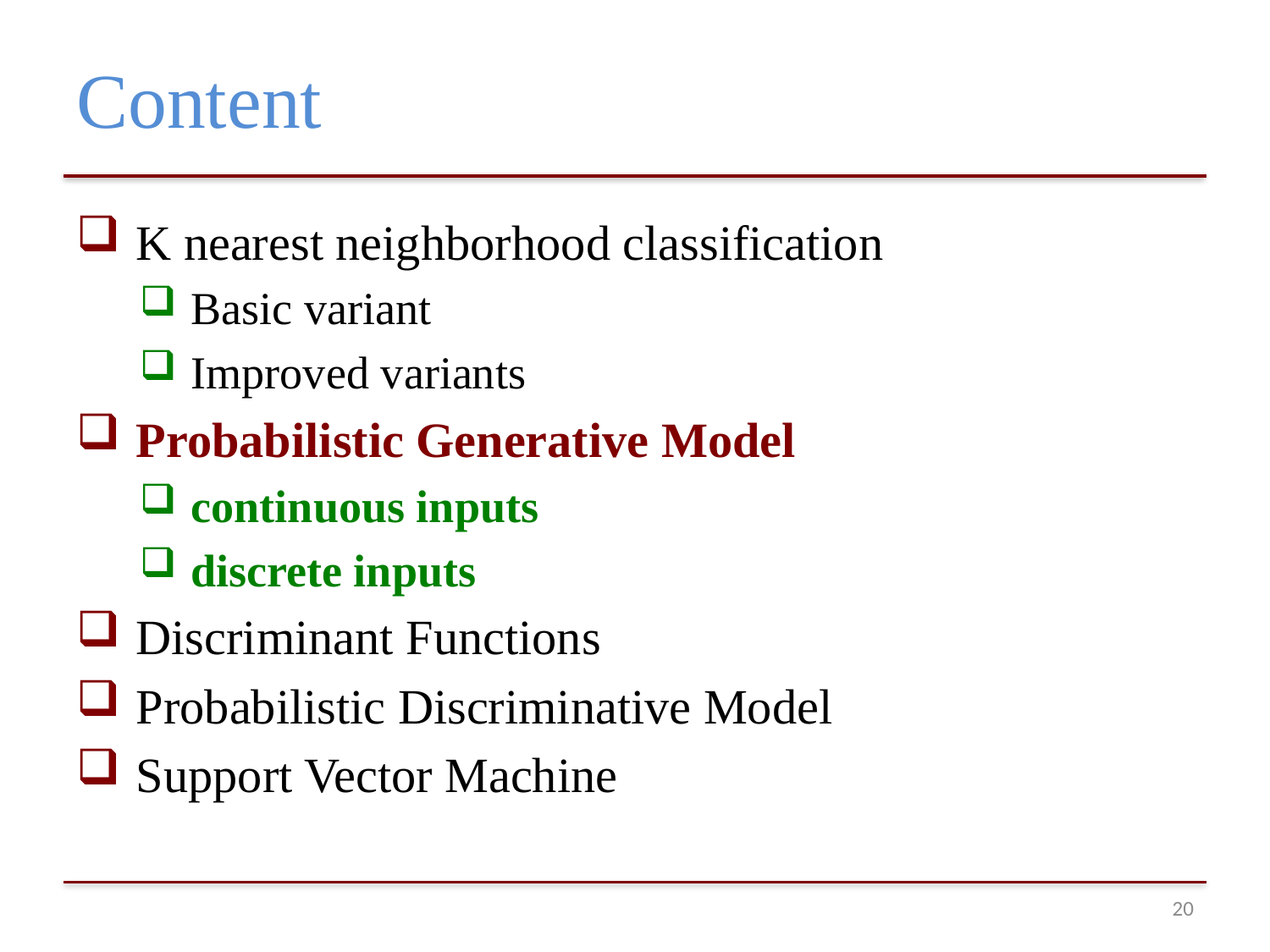

# Content
 K nearest neighborhood classification
 Basic variant
 Improved variants
 Probabilistic Generative Model
 continuous inputs
 discrete inputs
 Discriminant Functions
 Probabilistic Discriminative Model
 Support Vector Machine
20